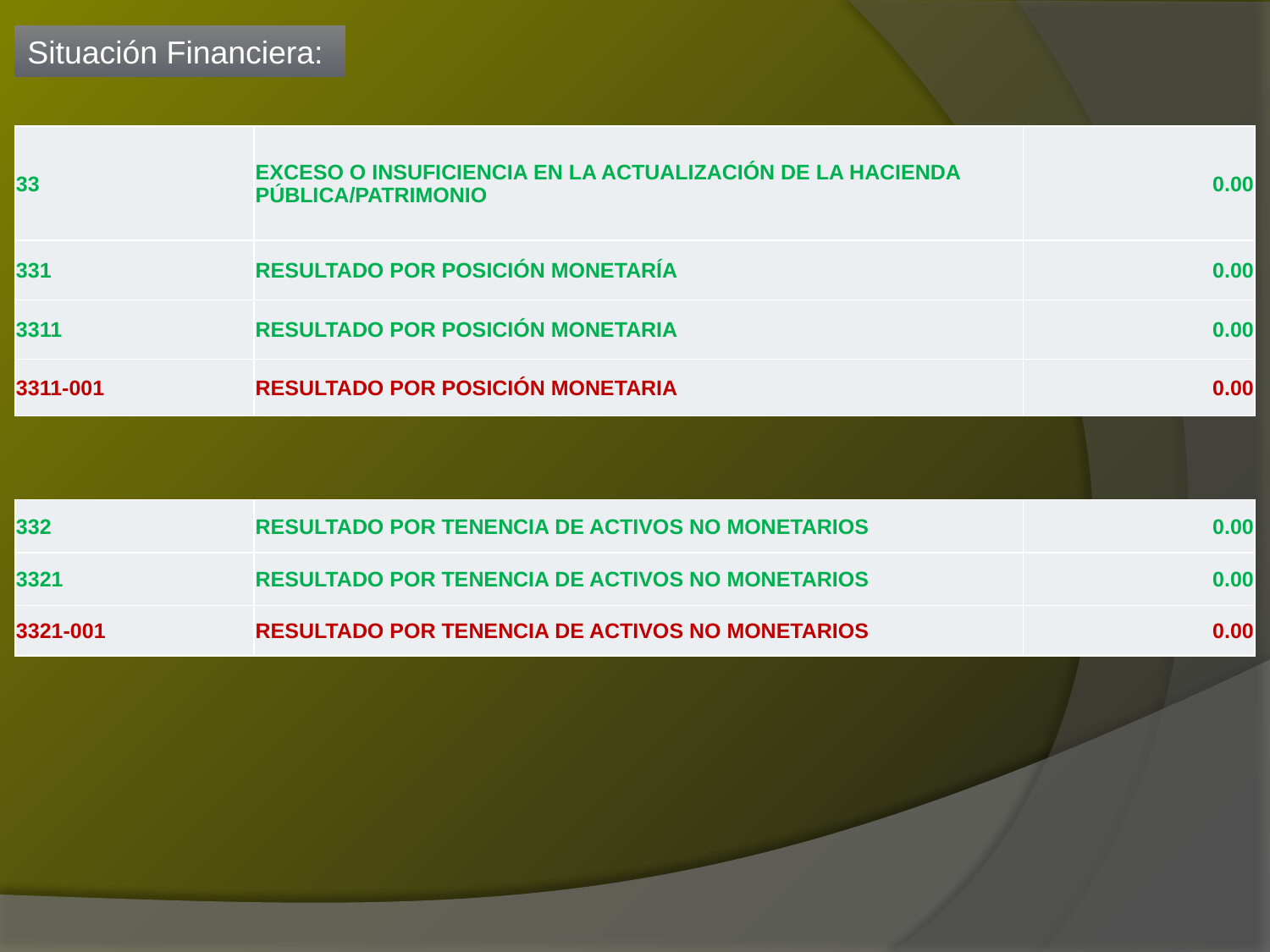

Situación Financiera:
| 33 | EXCESO O INSUFICIENCIA EN LA ACTUALIZACIÓN DE LA HACIENDA PÚBLICA/PATRIMONIO | 0.00 |
| --- | --- | --- |
| 331 | RESULTADO POR POSICIÓN MONETARÍA | 0.00 |
| 3311 | RESULTADO POR POSICIÓN MONETARIA | 0.00 |
| 3311-001 | RESULTADO POR POSICIÓN MONETARIA | 0.00 |
| 332 | RESULTADO POR TENENCIA DE ACTIVOS NO MONETARIOS | 0.00 |
| --- | --- | --- |
| 3321 | RESULTADO POR TENENCIA DE ACTIVOS NO MONETARIOS | 0.00 |
| 3321-001 | RESULTADO POR TENENCIA DE ACTIVOS NO MONETARIOS | 0.00 |